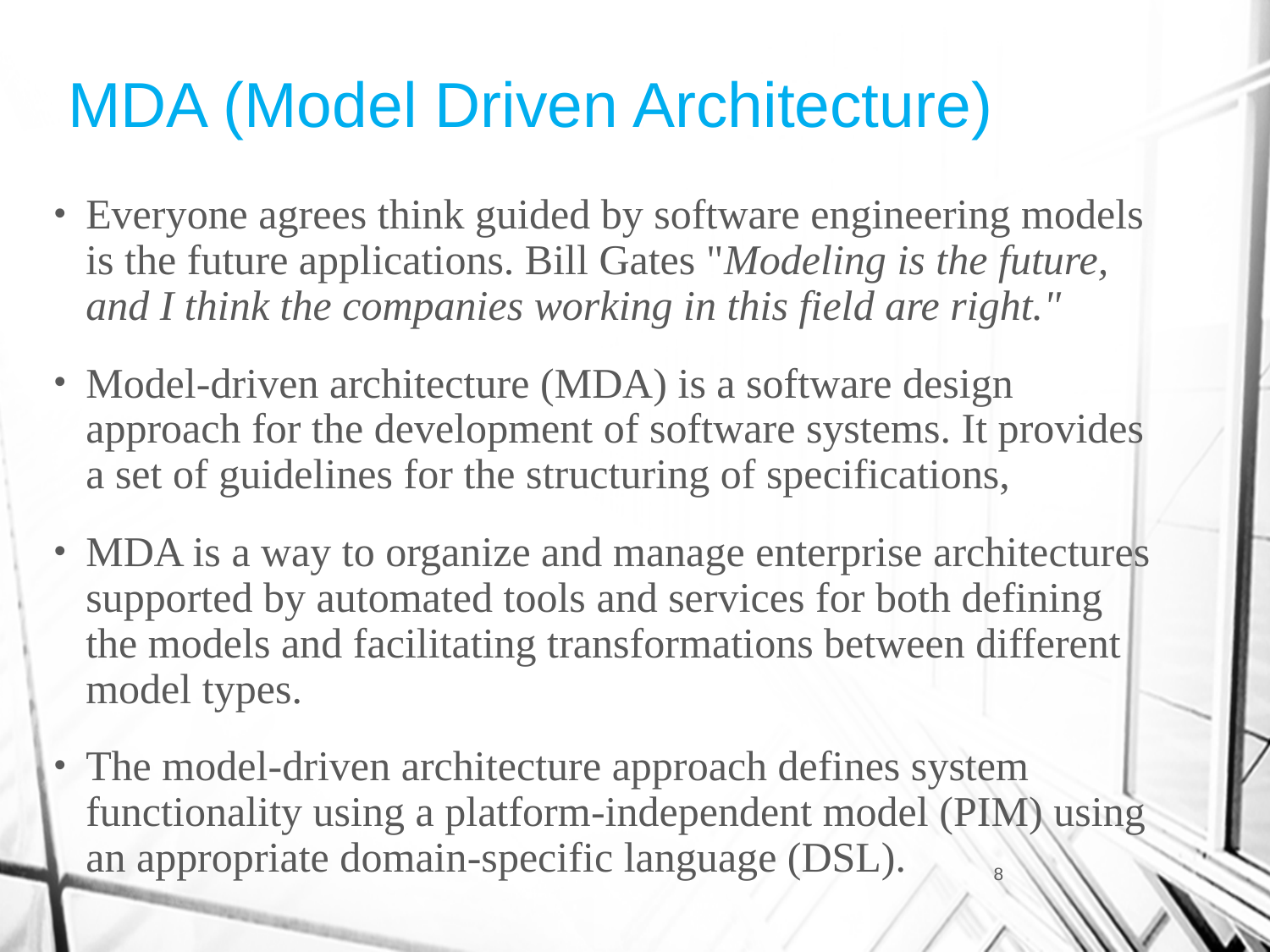

# MDA (Model Driven Architecture)
Everyone agrees think guided by software engineering models is the future applications. Bill Gates "Modeling is the future, and I think the companies working in this field are right."
Model-driven architecture (MDA) is a software design approach for the development of software systems. It provides a set of guidelines for the structuring of specifications,
MDA is a way to organize and manage enterprise architectures supported by automated tools and services for both defining the models and facilitating transformations between different model types.
The model-driven architecture approach defines system functionality using a platform-independent model (PIM) using an appropriate domain-specific language (DSL).

8